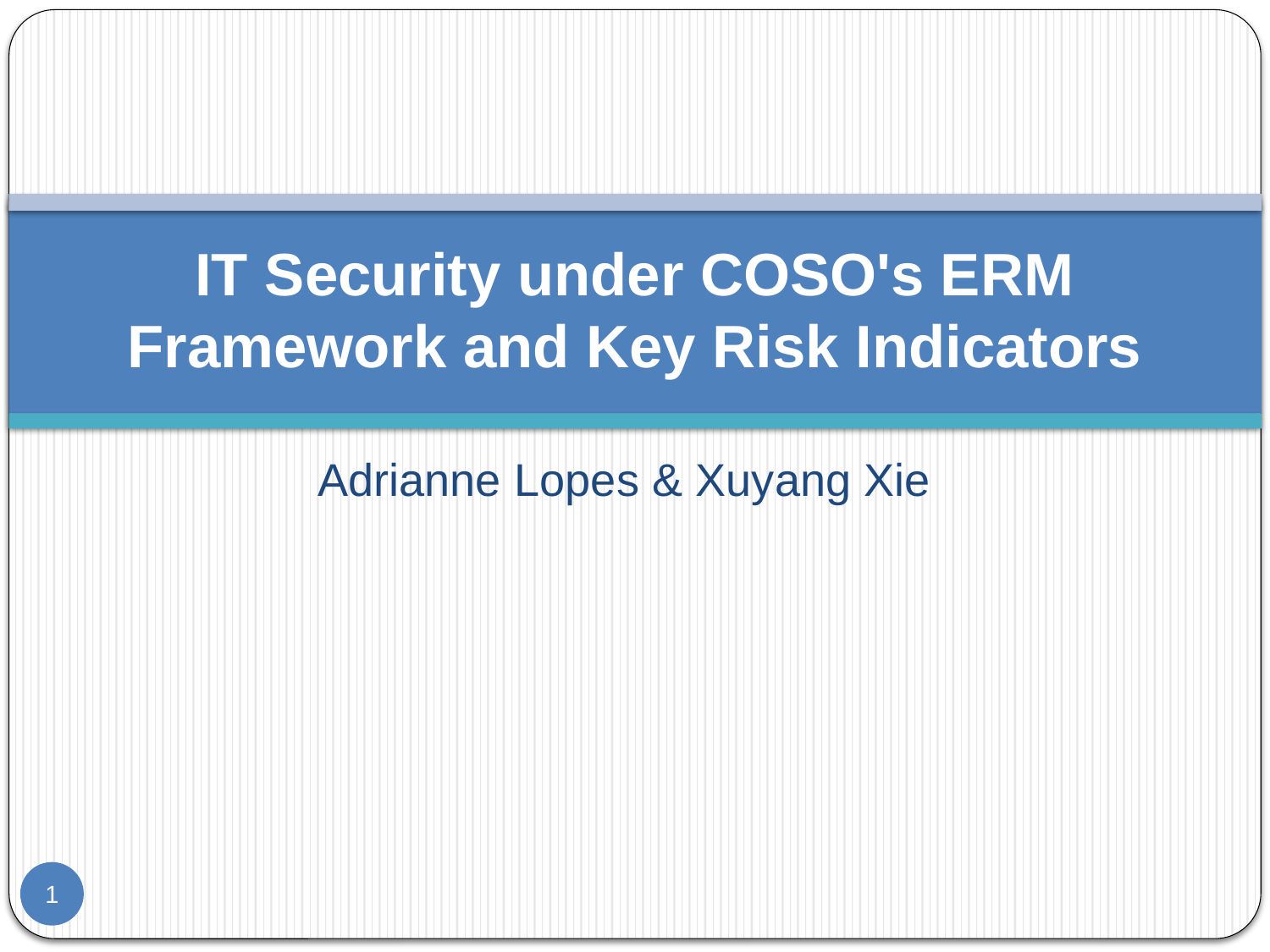

# IT Security under COSO's ERM Framework and Key Risk Indicators
Adrianne Lopes & Xuyang Xie
1